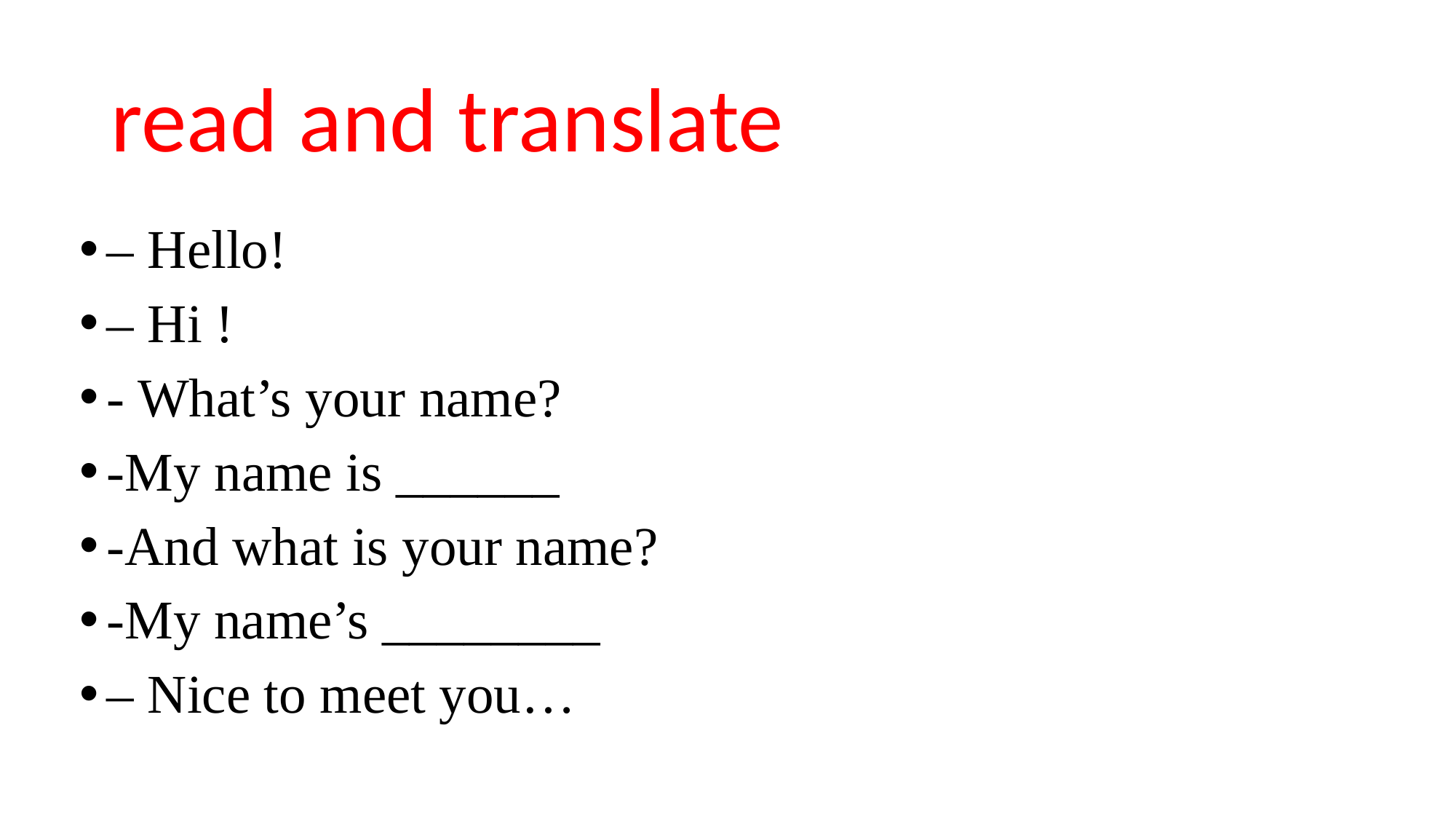

# read and translate
– Hello!
– Hi !
- What’s your name?
-My name is ______
-And what is your name?
-My name’s ________
– Nice to meet you…